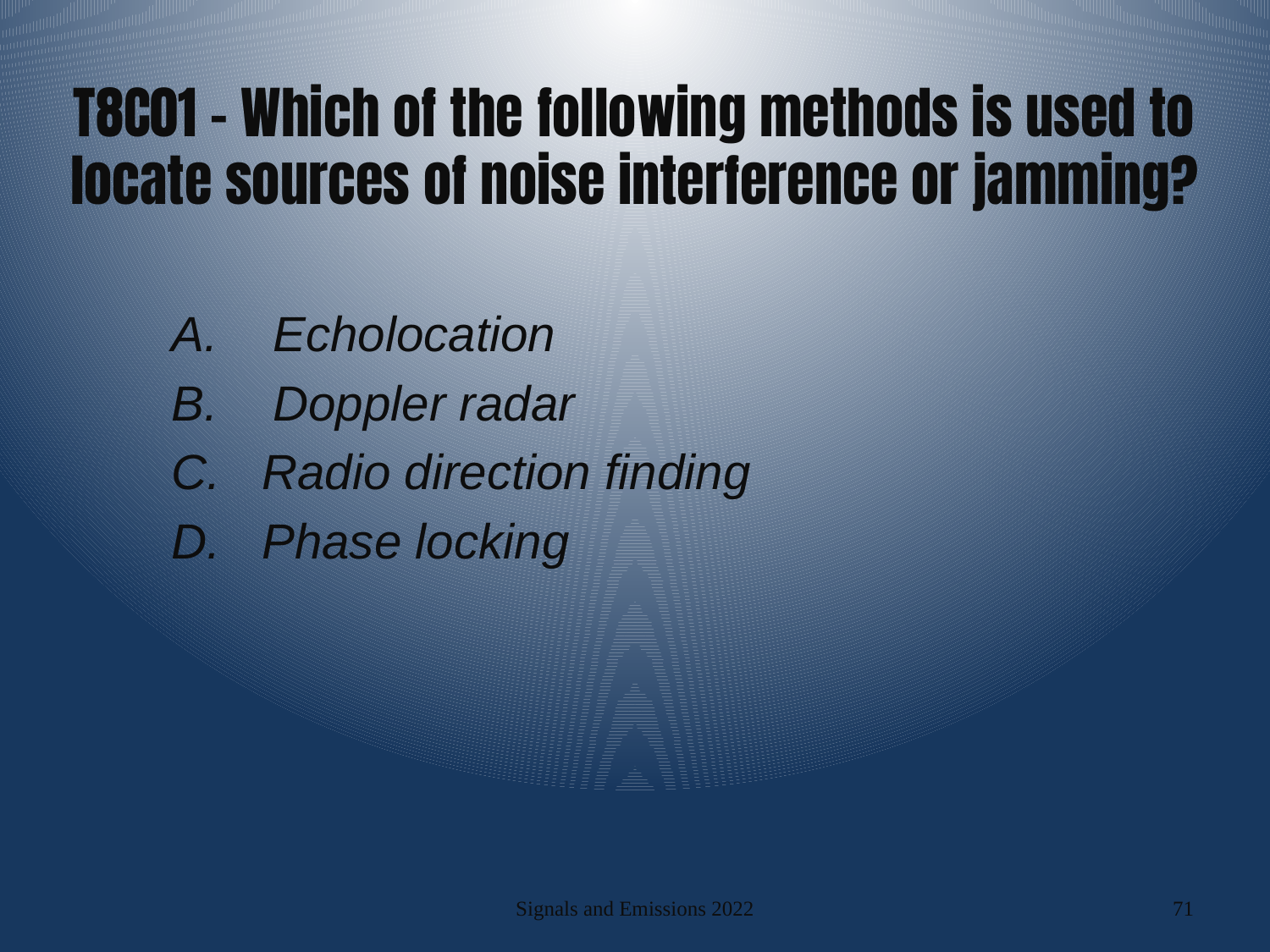

# T8C01 - Which of the following methods is used to locate sources of noise interference or jamming?
A.    Echolocation
B.    Doppler radar
C.   Radio direction finding
D.   Phase locking

Signals and Emissions 2022
71